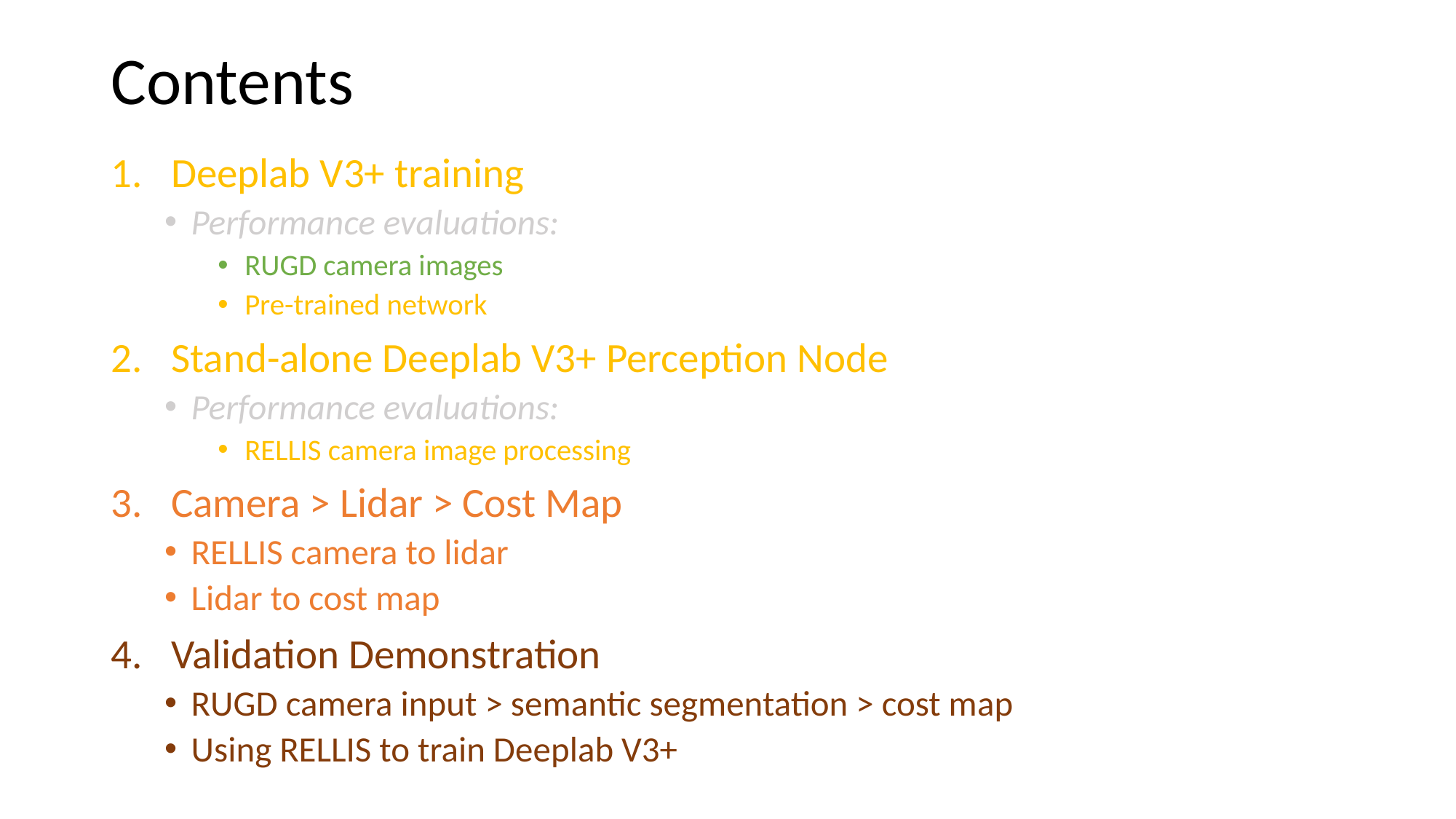

# Contents
Deeplab V3+ training
Performance evaluations:
RUGD camera images
Pre-trained network
Stand-alone Deeplab V3+ Perception Node
Performance evaluations:
RELLIS camera image processing
Camera > Lidar > Cost Map
RELLIS camera to lidar
Lidar to cost map
Validation Demonstration
RUGD camera input > semantic segmentation > cost map
Using RELLIS to train Deeplab V3+